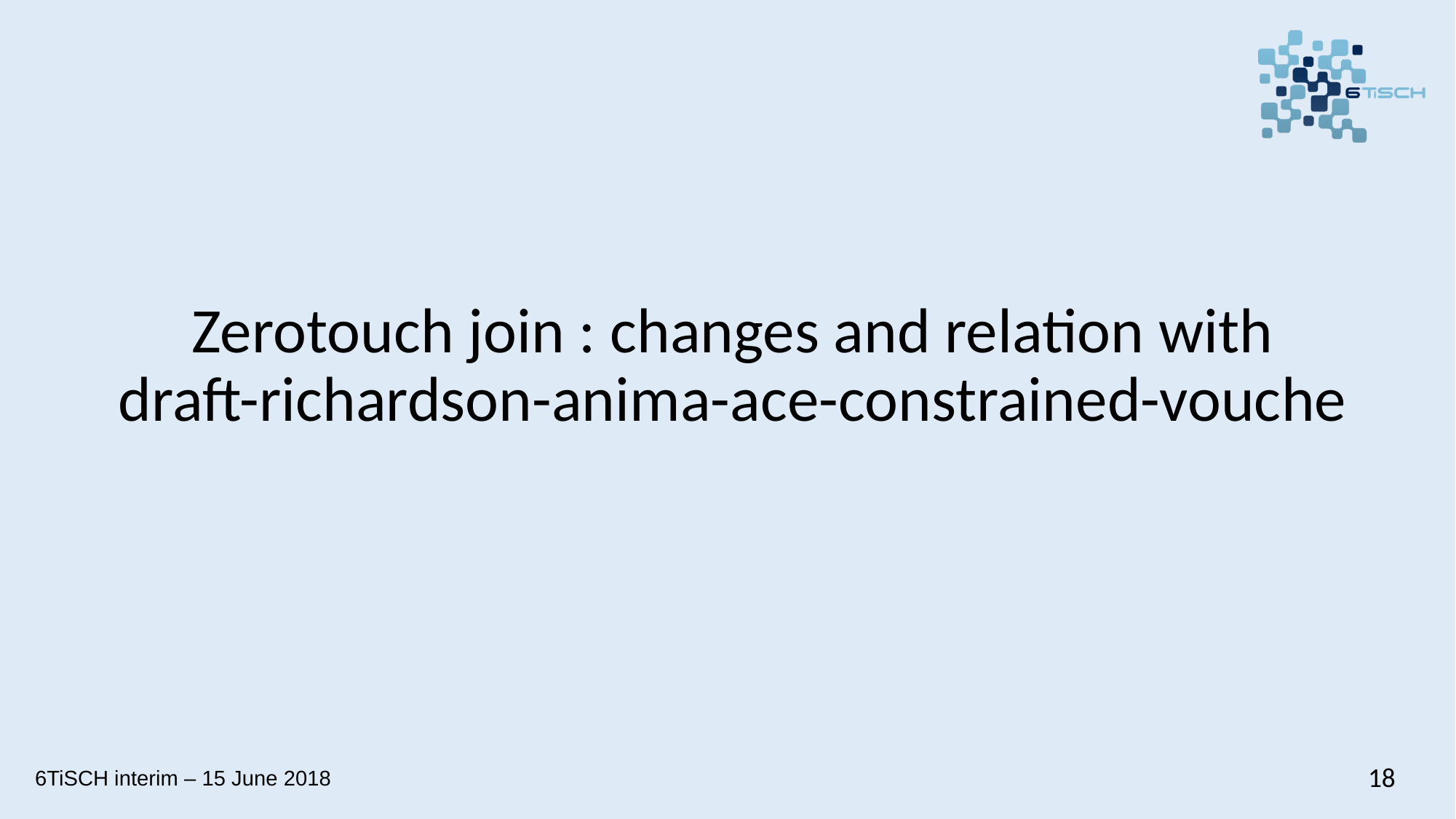

# Zerotouch join : changes and relation with draft-richardson-anima-ace-constrained-vouche
18